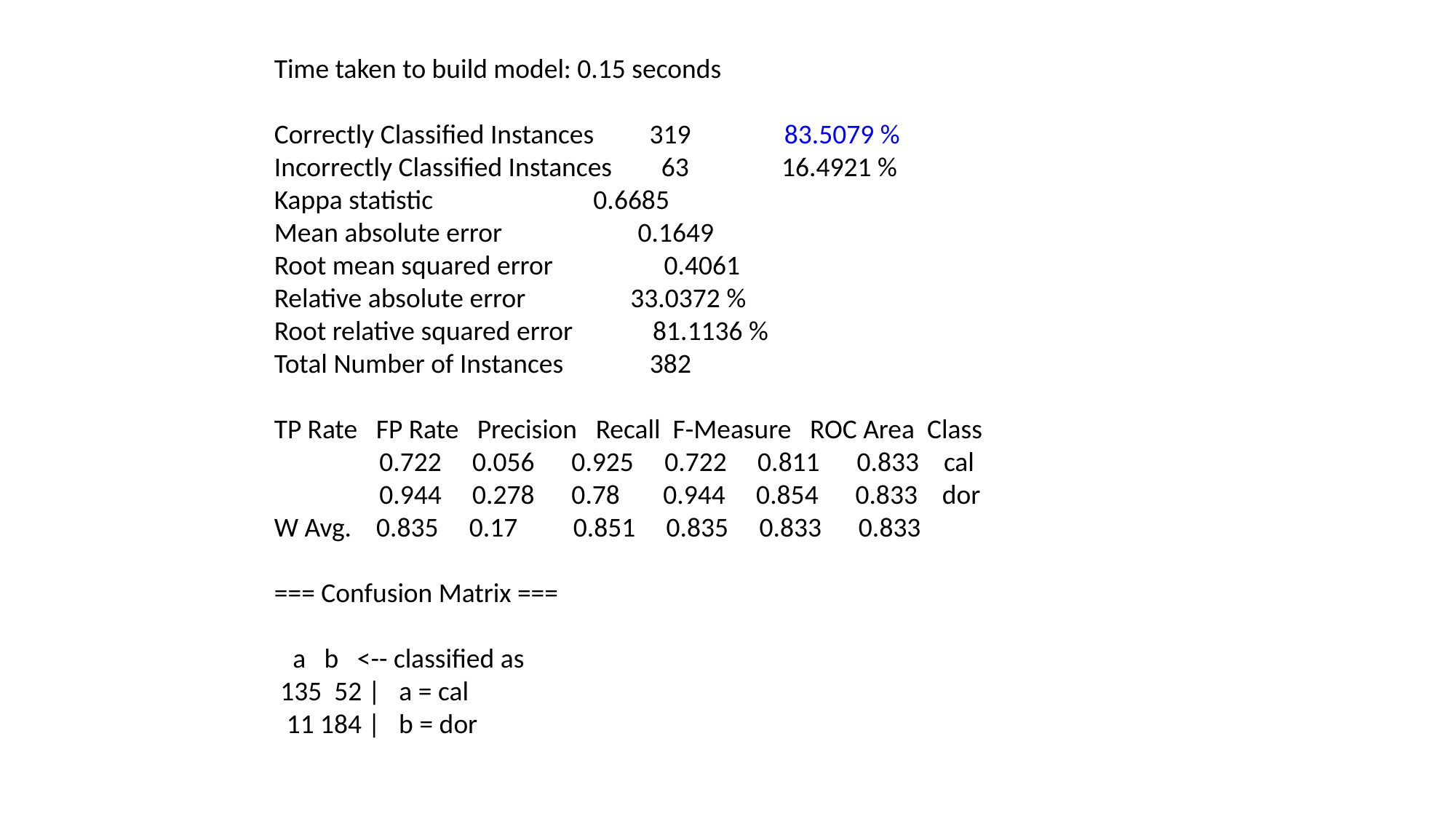

Time taken to build model: 0.15 seconds

Correctly Classified Instances         319               83.5079 %
Incorrectly Classified Instances        63               16.4921 %
Kappa statistic                          0.6685
Mean absolute error                      0.1649
Root mean squared error                  0.4061
Relative absolute error                 33.0372 %
Root relative squared error             81.1136 %
Total Number of Instances              382

TP Rate   FP Rate   Precision   Recall  F-Measure   ROC Area  Class
                 0.722     0.056      0.925     0.722     0.811      0.833    cal
                 0.944     0.278      0.78       0.944     0.854      0.833    dor
W Avg.    0.835     0.17         0.851     0.835     0.833      0.833

=== Confusion Matrix ===

   a   b   <-- classified as
 135  52 |   a = cal
  11 184 |   b = dor